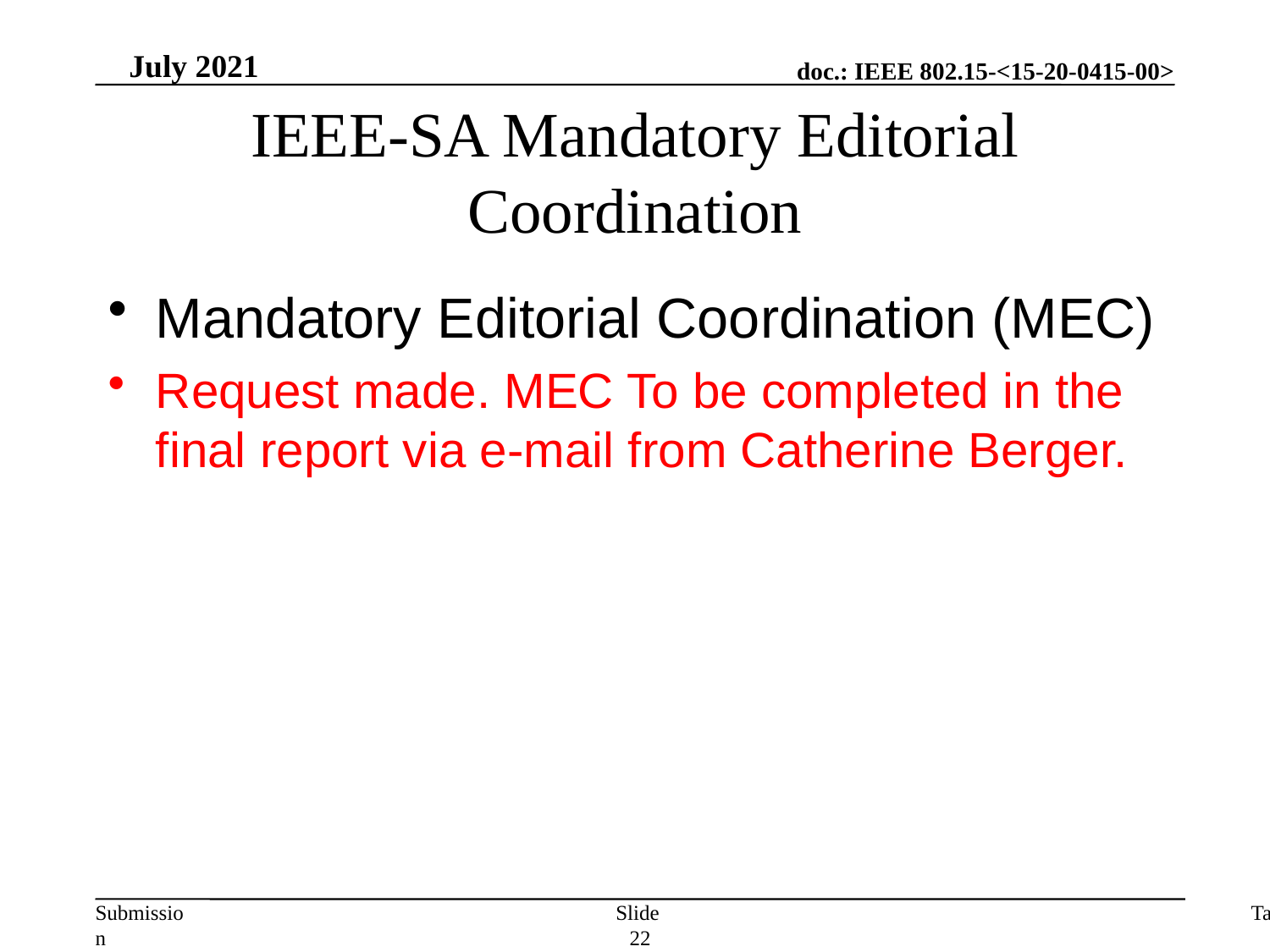

July 2021
# IEEE-SA Mandatory Editorial Coordination
Mandatory Editorial Coordination (MEC)
Request made. MEC To be completed in the final report via e-mail from Catherine Berger.
Slide 22
Takashi Kuramochi(Lapis Technology)